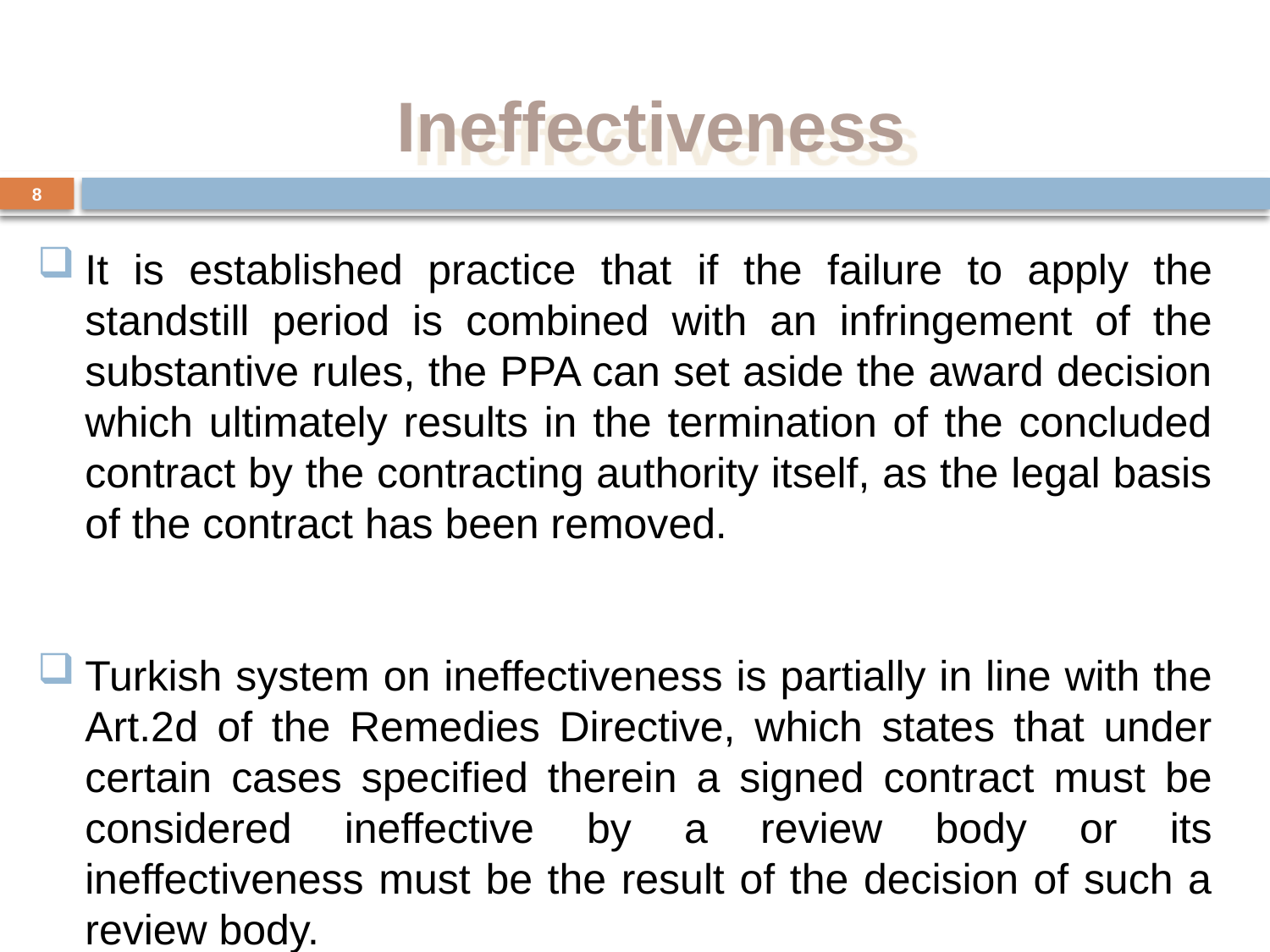

# Ineffectiveness
8
It is established practice that if the failure to apply the standstill period is combined with an infringement of the substantive rules, the PPA can set aside the award decision which ultimately results in the termination of the concluded contract by the contracting authority itself, as the legal basis of the contract has been removed.

Turkish system on ineffectiveness is partially in line with the Art.2d of the Remedies Directive, which states that under certain cases specified therein a signed contract must be considered ineffective by a review body or its ineffectiveness must be the result of the decision of such a review body.